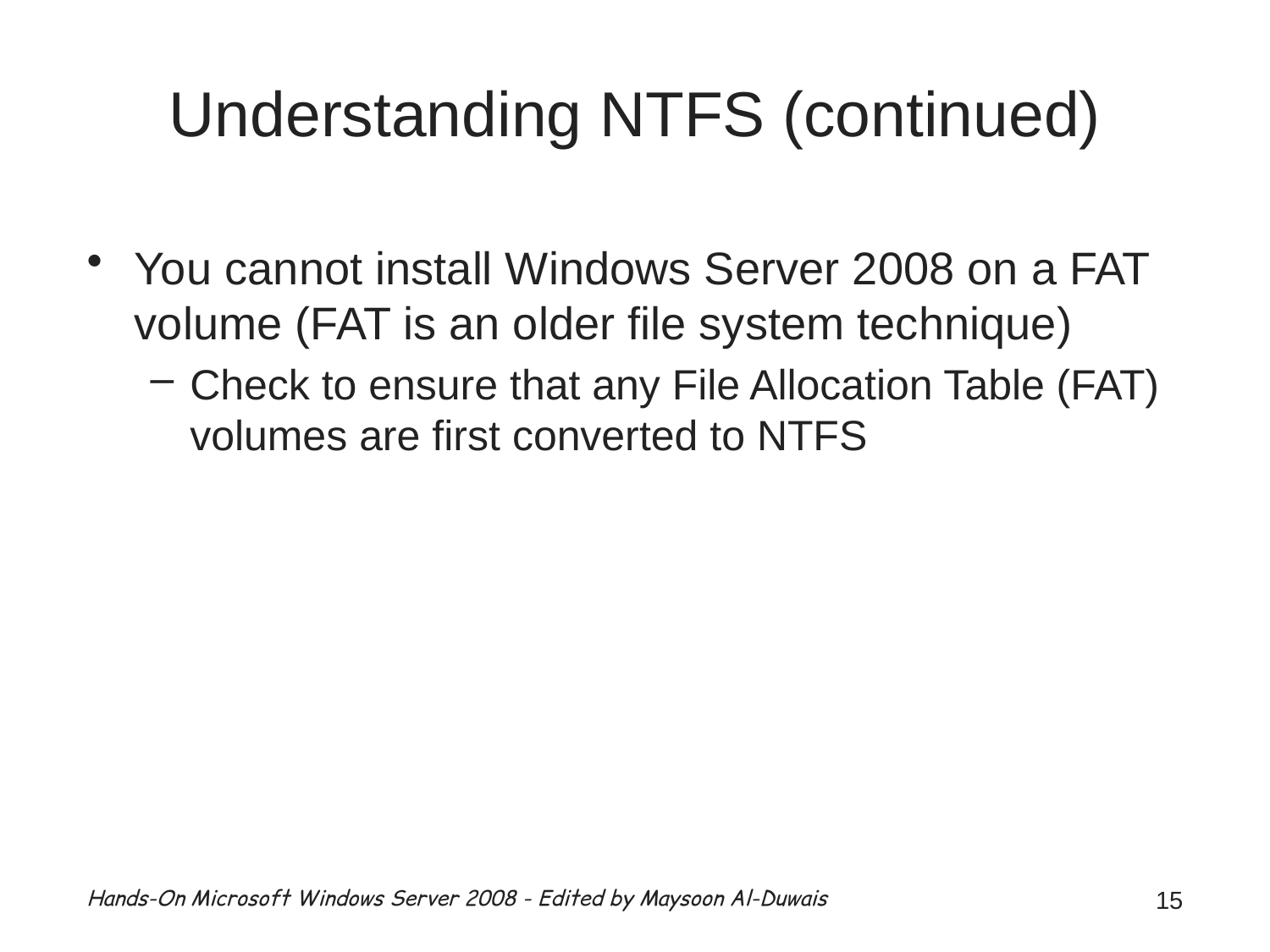

# Understanding NTFS (continued)
You cannot install Windows Server 2008 on a FAT volume (FAT is an older file system technique)
Check to ensure that any File Allocation Table (FAT) volumes are first converted to NTFS
Hands-On Microsoft Windows Server 2008 - Edited by Maysoon Al-Duwais
15